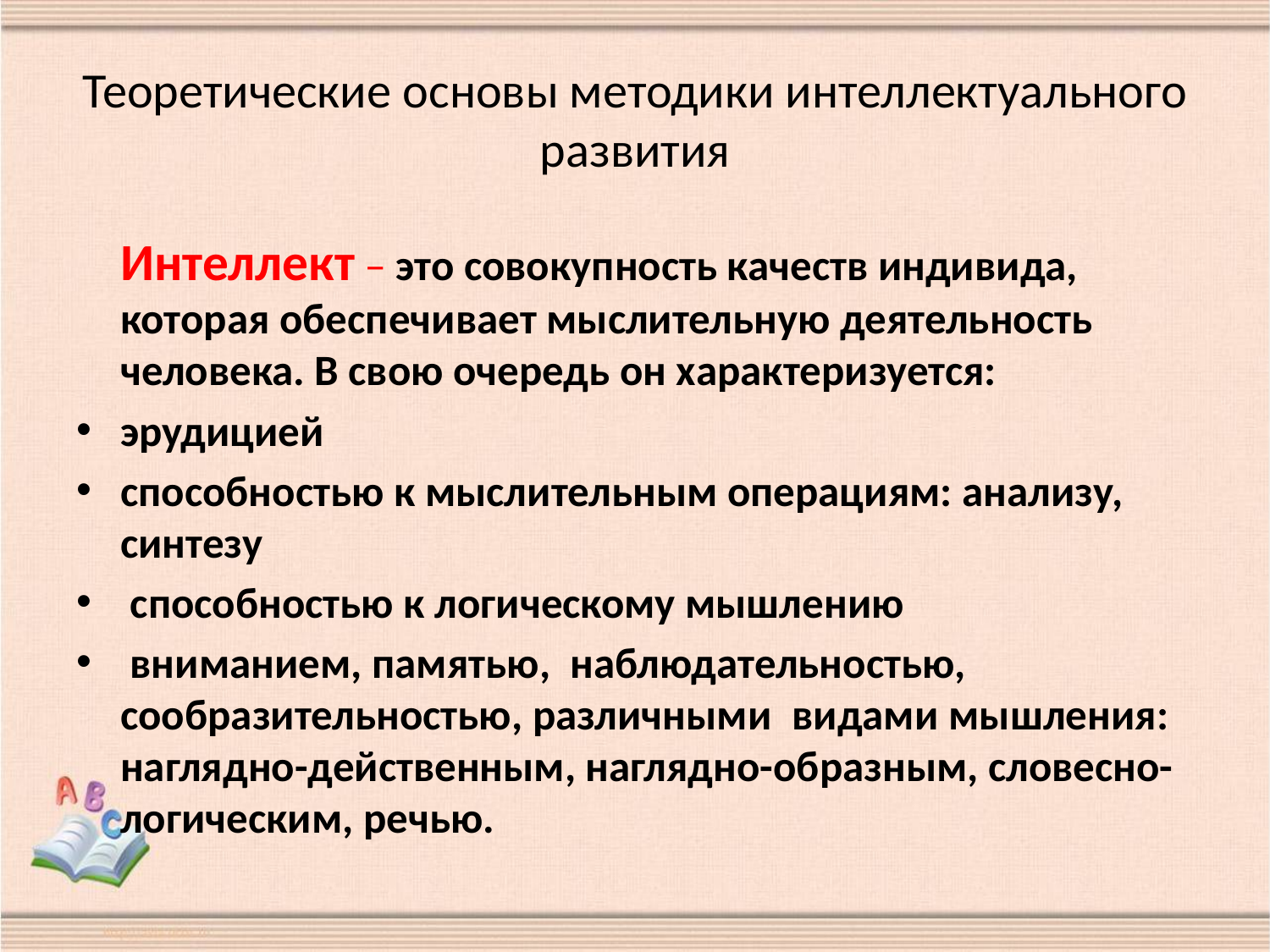

# Теоретические основы методики интеллектуального развития
	Интеллект – это совокупность качеств индивида, которая обеспечивает мыслительную деятельность человека. В свою очередь он характеризуется:
эрудицией
способностью к мыслительным операциям: анализу, синтезу
 способностью к логическому мышлению
 вниманием, памятью,  наблюдательностью, сообразительностью, различными  видами мышления: наглядно-действенным, наглядно-образным, словесно-логическим, речью.